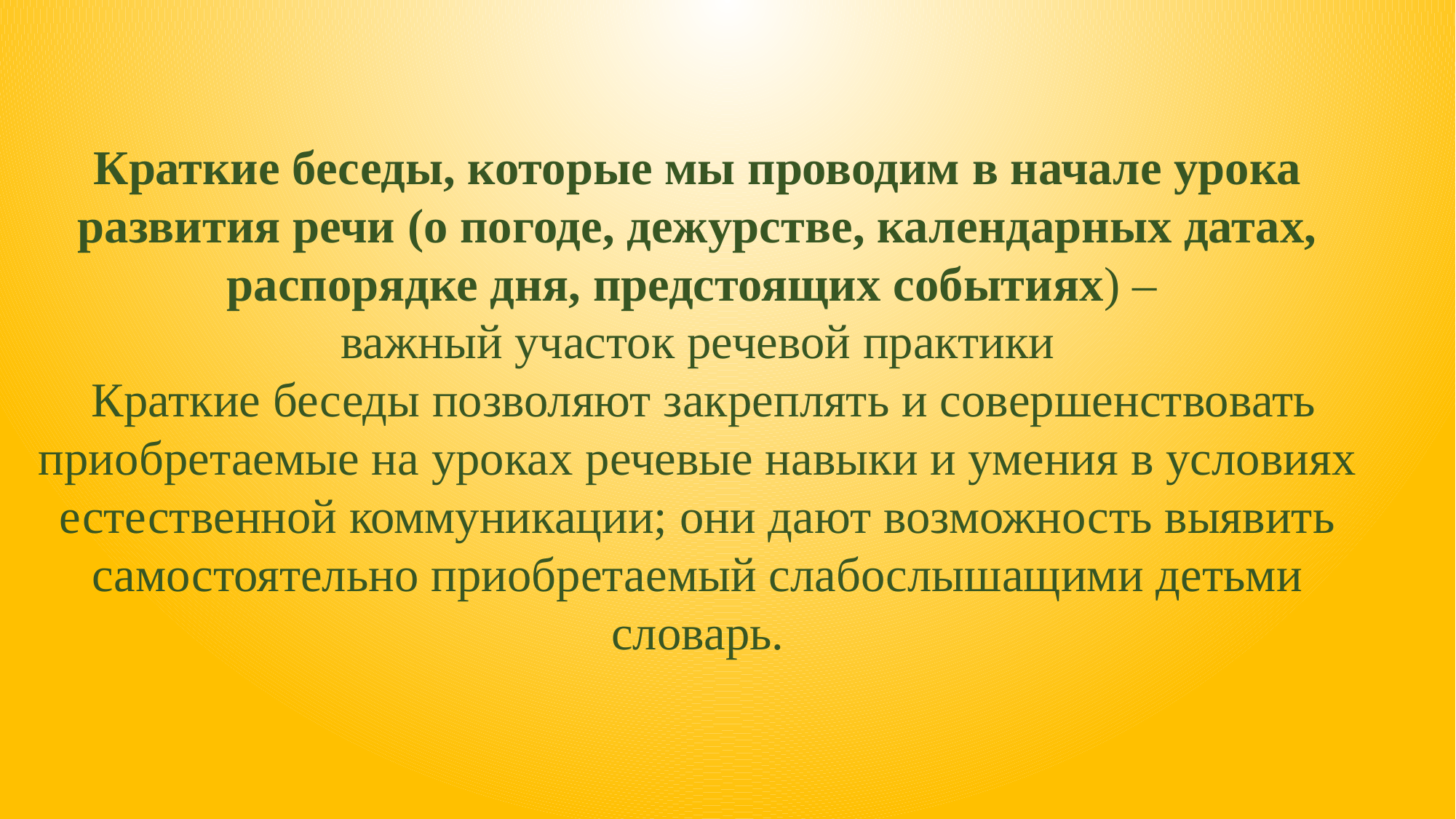

Краткие беседы, которые мы проводим в начале урока развития речи (о погоде, дежурстве, календарных датах, распорядке дня, предстоящих событиях) –
важный участок речевой практики
 Краткие беседы позволяют закреплять и совершенствовать приобретаемые на уроках речевые навыки и умения в условиях естественной коммуникации; они дают возможность выявить самостоятельно приобретаемый слабослышащими детьми словарь.